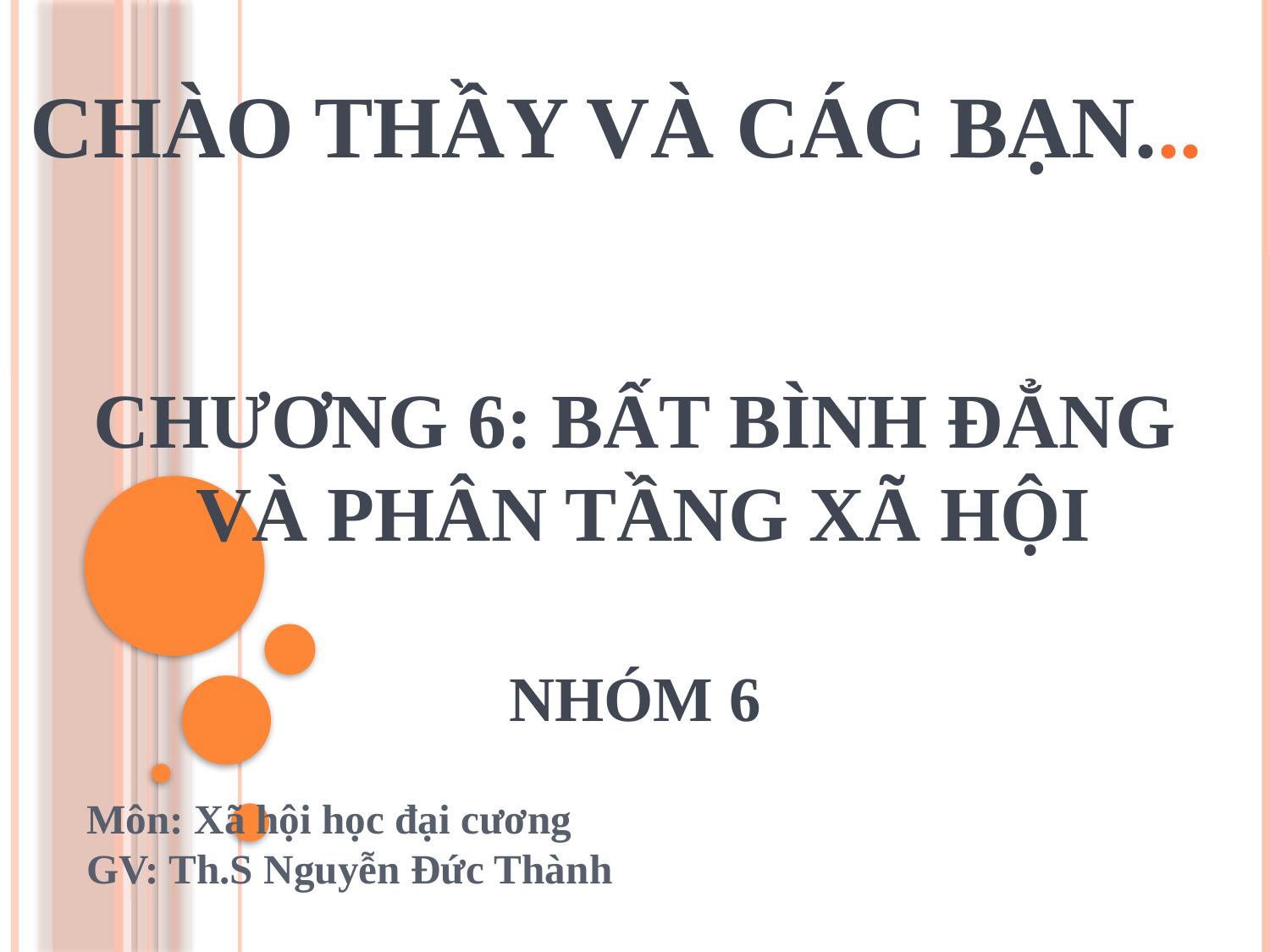

# Chương 6: BẤT BÌNH ĐẲNG VÀ PHÂN TẦNG XÃ HỘI Nhóm 6
CHÀO THẦY VÀ CÁC BẠN...

Môn: Xã hội học đại cương
GV: Th.S Nguyễn Đức Thành